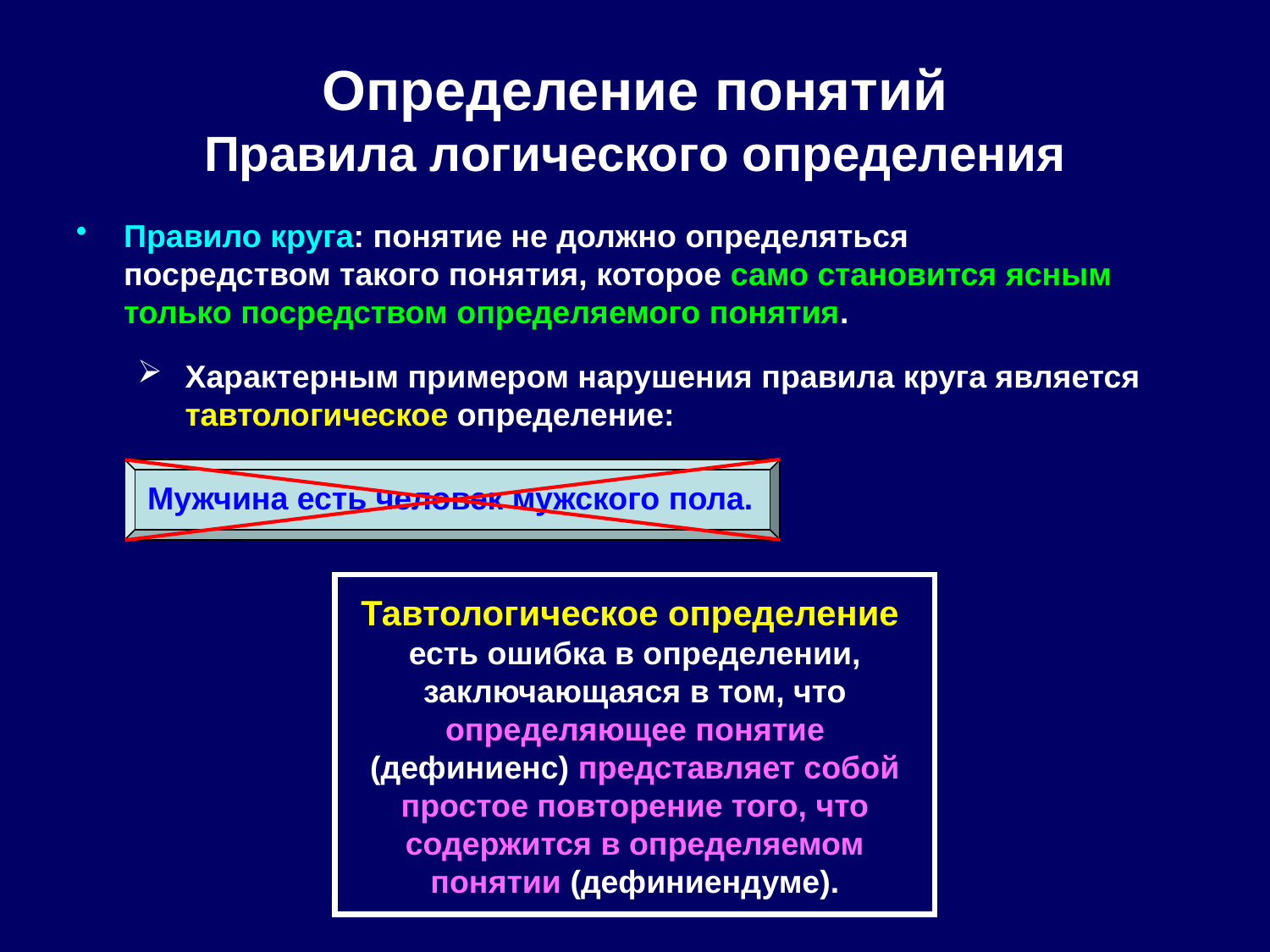

Определение понятий
Правила логического определения
Правило круга: понятие не должно определяться
посредством такого понятия, которое само становится ясным только посредством определяемого понятия.
Характерным примером нарушения правила круга является тавтологическое определение:
Мужчина есть человек мужского пола.
Тавтологическое определение
есть ошибка в определении, заключающаяся в том, что определяющее понятие (дефиниенс) представляет собой простое повторение того, что содержится в определяемом понятии (дефиниендуме).